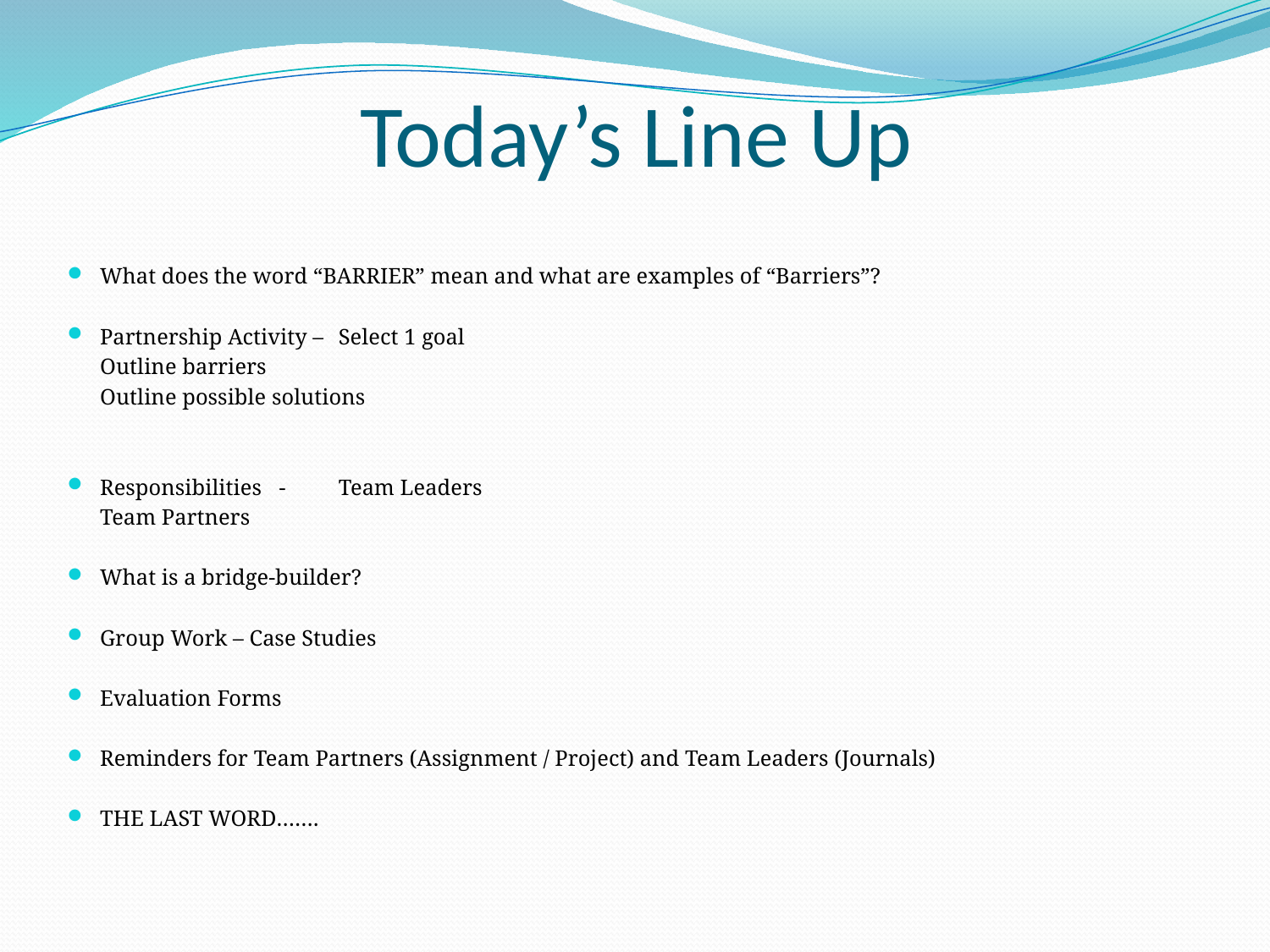

# Today’s Line Up

What does the word “BARRIER” mean and what are examples of “Barriers”?

Partnership Activity – 		Select 1 goal
					Outline barriers
					Outline possible solutions

Responsibilities 	-		Team Leaders
					Team Partners

What is a bridge-builder?

Group Work – Case Studies

Evaluation Forms

Reminders for Team Partners (Assignment / Project) and Team Leaders (Journals)

THE LAST WORD…….